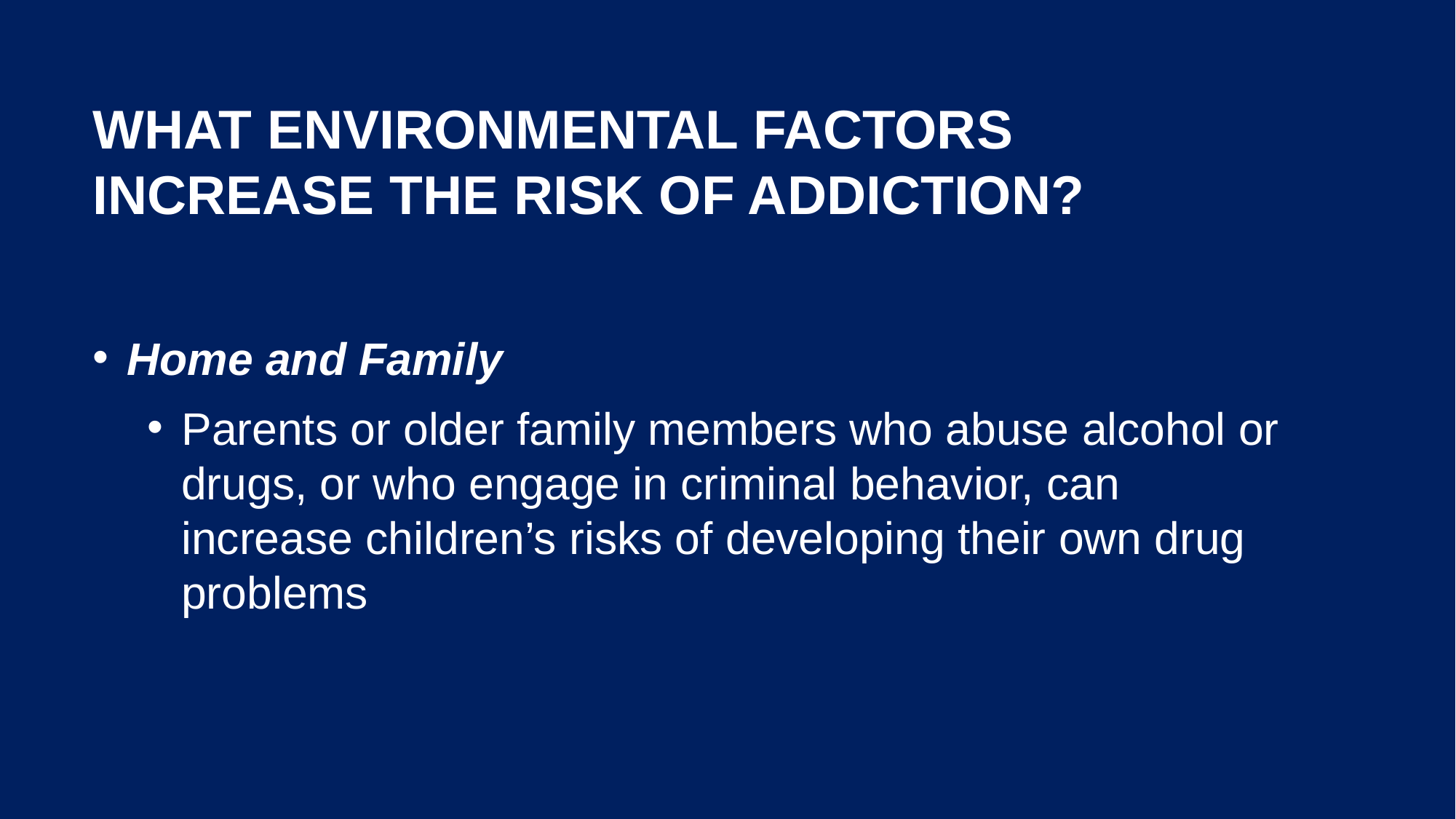

# What Environmental Factors Increase the Risk of Addiction?
Home and Family
Parents or older family members who abuse alcohol or drugs, or who engage in criminal behavior, can increase children’s risks of developing their own drug problems